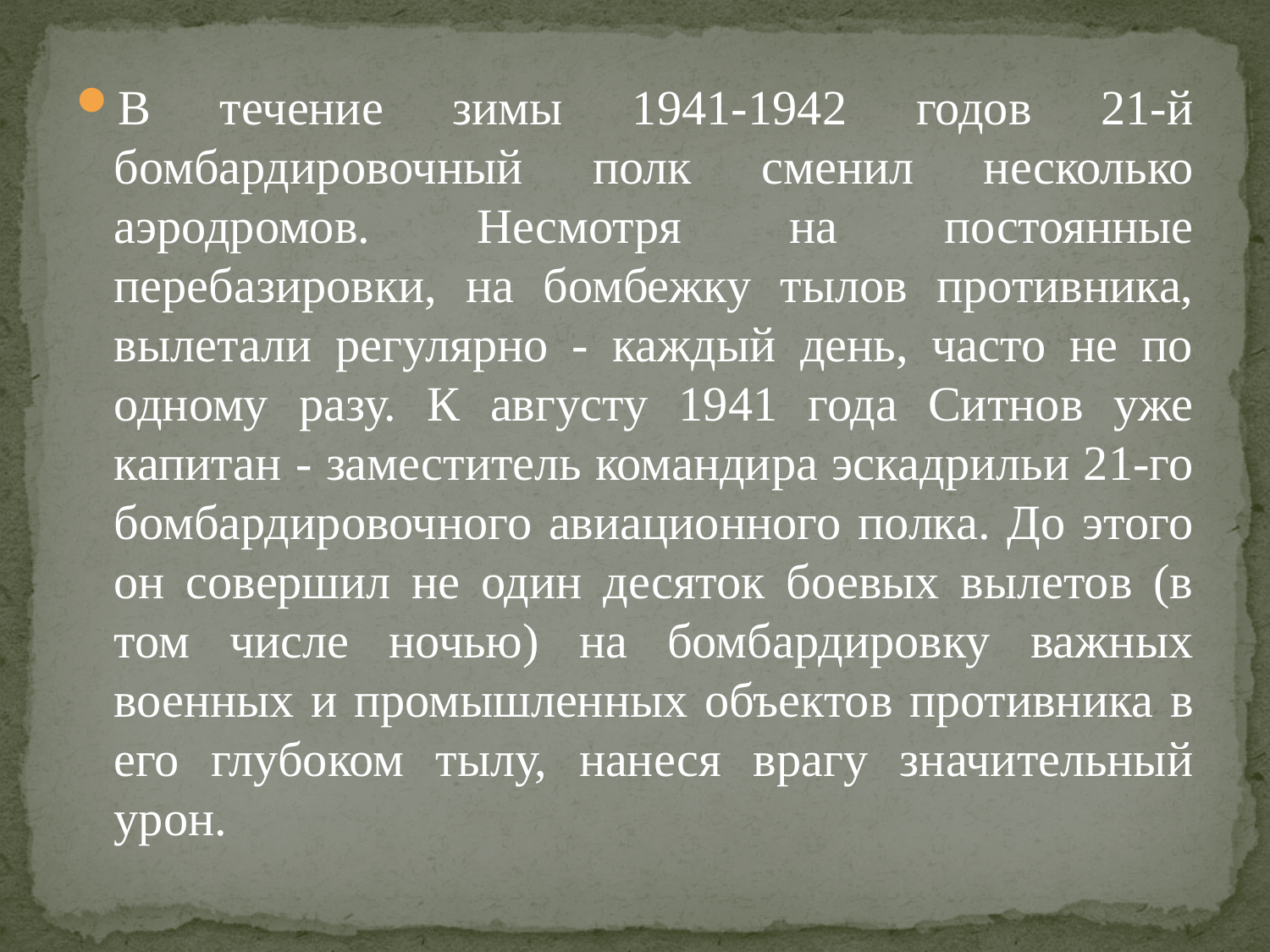

#
В течение зимы 1941-1942 годов 21-й бомбардировочный полк сменил несколько аэродромов. Несмотря на постоянные перебазировки, на бомбежку тылов противника, вылетали регулярно - каждый день, часто не по одному разу. К августу 1941 года Ситнов уже капитан - заместитель командира эскадрильи 21-го бомбардировочного авиационного полка. До этого он совершил не один десяток боевых вылетов (в том числе ночью) на бомбардировку важных военных и промышленных объектов противника в его глубоком тылу, нанеся врагу значительный урон.